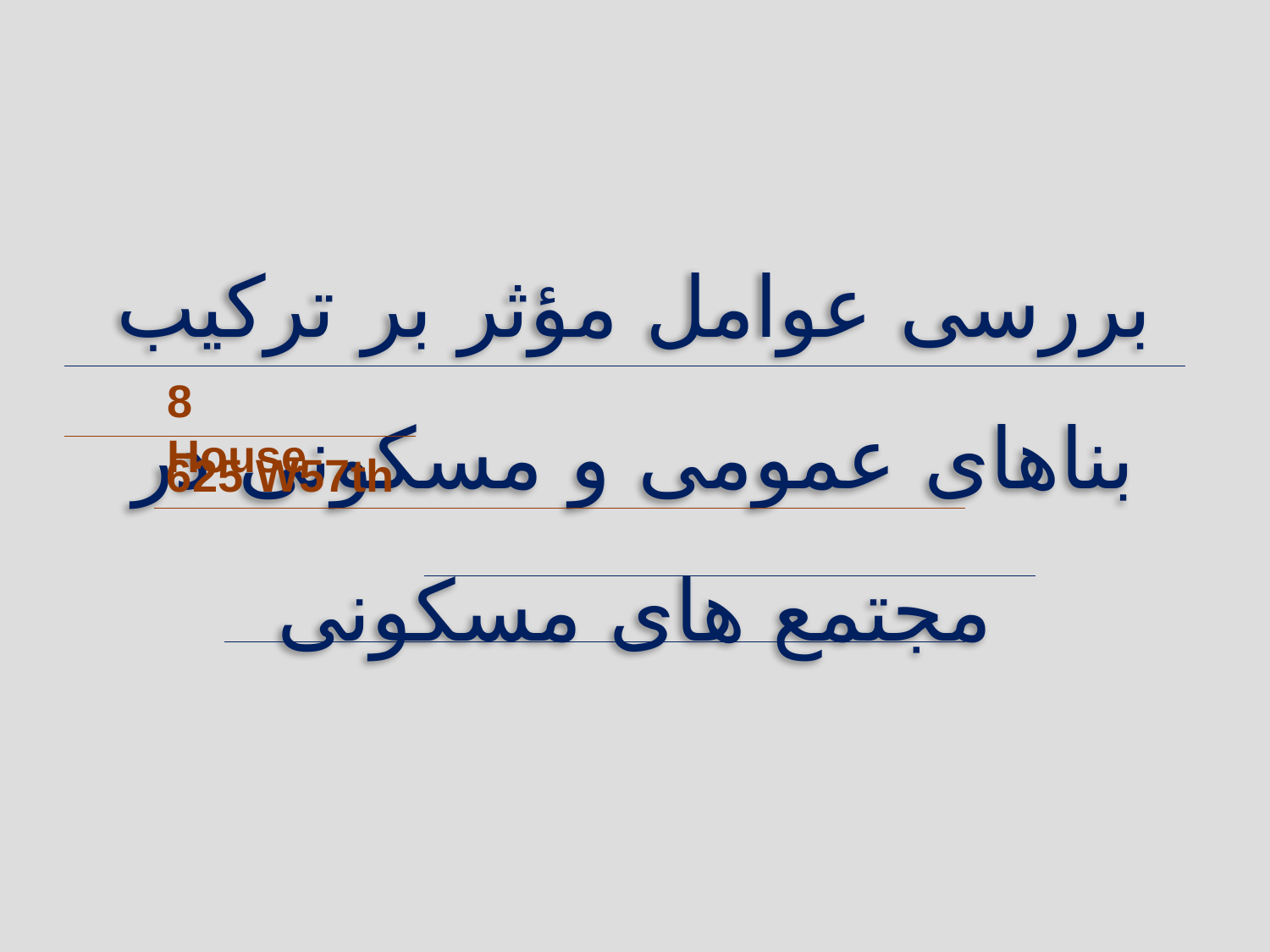

بررسی عوامل مؤثر بر ترکیب بناهای عمومی و مسکونی در مجتمع های مسکونی
8 House
625 W57th